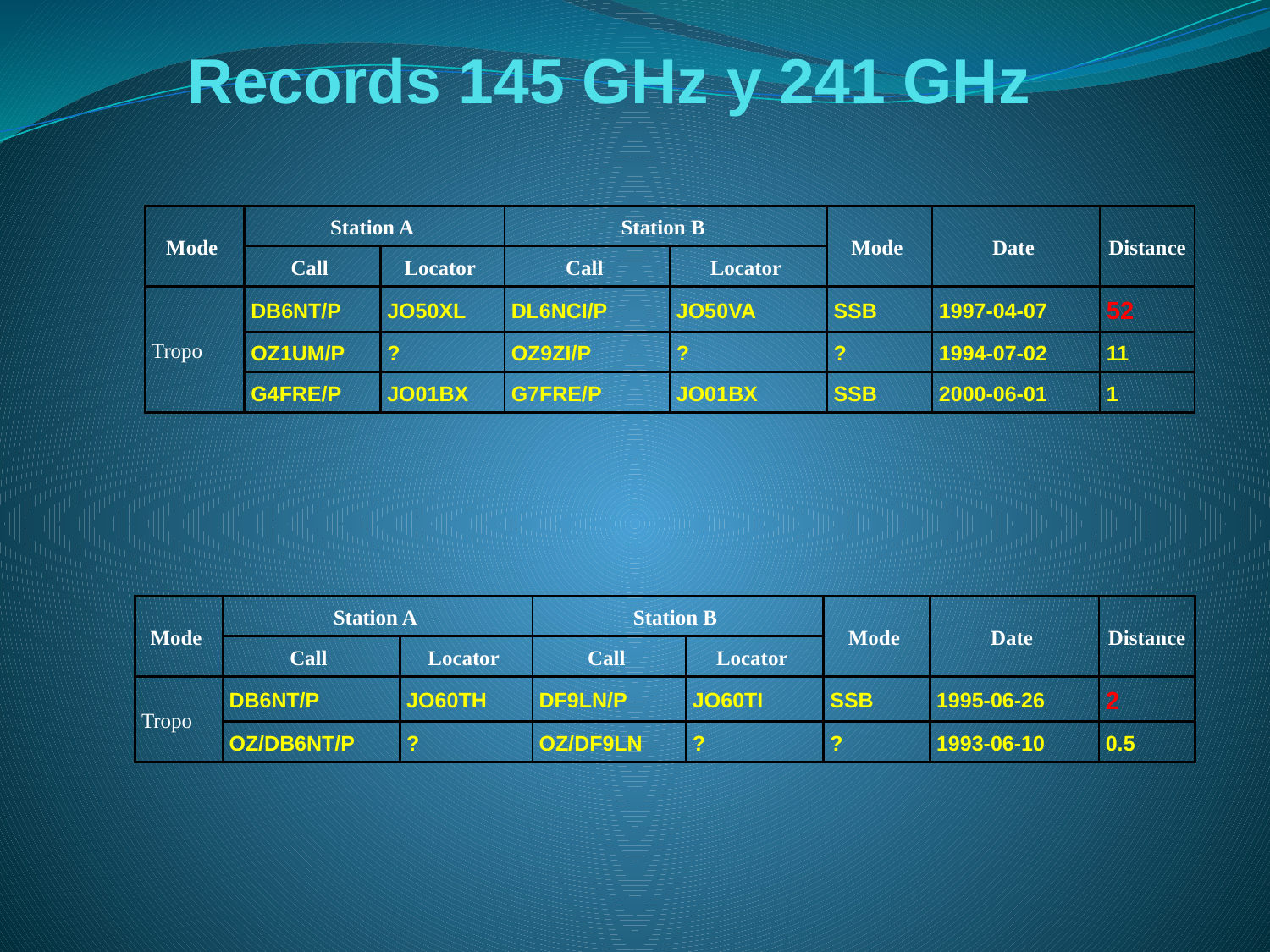

# Records 145 GHz y 241 GHz
| Mode | Station A |  | Station B |  | Mode | Date | Distance |
| --- | --- | --- | --- | --- | --- | --- | --- |
|  | Call | Locator | Call | Locator |  |  |  |
| Tropo | DB6NT/P | JO50XL | DL6NCI/P | JO50VA | SSB | 1997-04-07 | 52 |
|  | OZ1UM/P | ? | OZ9ZI/P | ? | ? | 1994-07-02 | 11 |
|  | G4FRE/P | JO01BX | G7FRE/P | JO01BX | SSB | 2000-06-01 | 1 |

| Mode | Station A |  | Station B |  | Mode | Date | Distance |
| --- | --- | --- | --- | --- | --- | --- | --- |
|  | Call | Locator | Call | Locator |  |  |  |
| Tropo | DB6NT/P | JO60TH | DF9LN/P | JO60TI | SSB | 1995-06-26 | 2 |
|  | OZ/DB6NT/P | ? | OZ/DF9LN | ? | ? | 1993-06-10 | 0.5 |